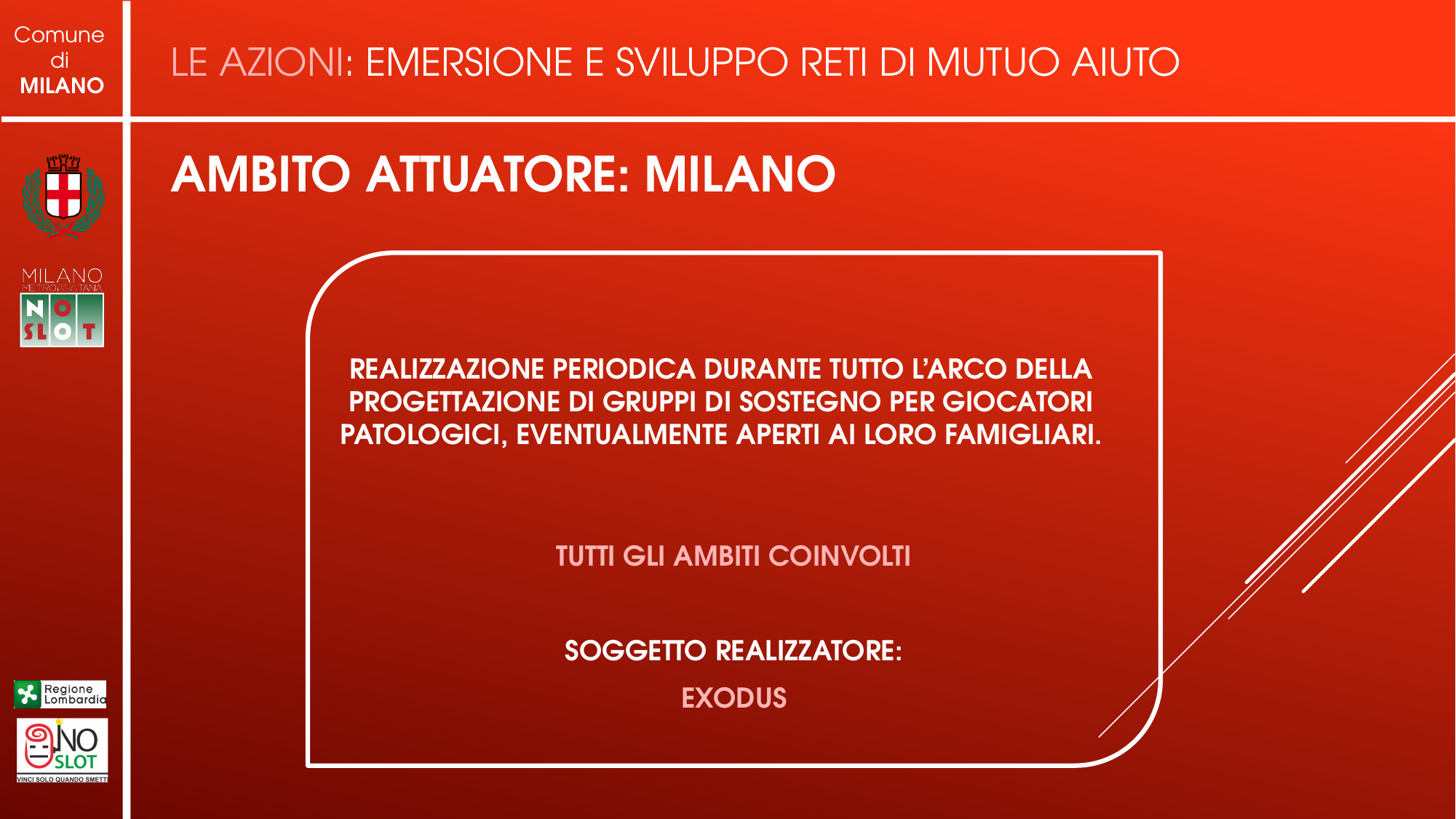

LE AZIONI: EMERSIONE E SVILUPPO RETI DI MUTUO AIUTO
# AMBITO ATTUATORE: MILANO

REALIZZAZIONE PERIODICA DURANTE TUTTO L’ARCO DELLA PROGETTAZIONE DI GRUPPI DI SOSTEGNO PER GIOCATORI PATOLOGICI, EVENTUALMENTE APERTI AI LORO FAMIGLIARI.

TUTTI GLI AMBITI COINVOLTI

SOGGETTO REALIZZATORE:
EXODUS